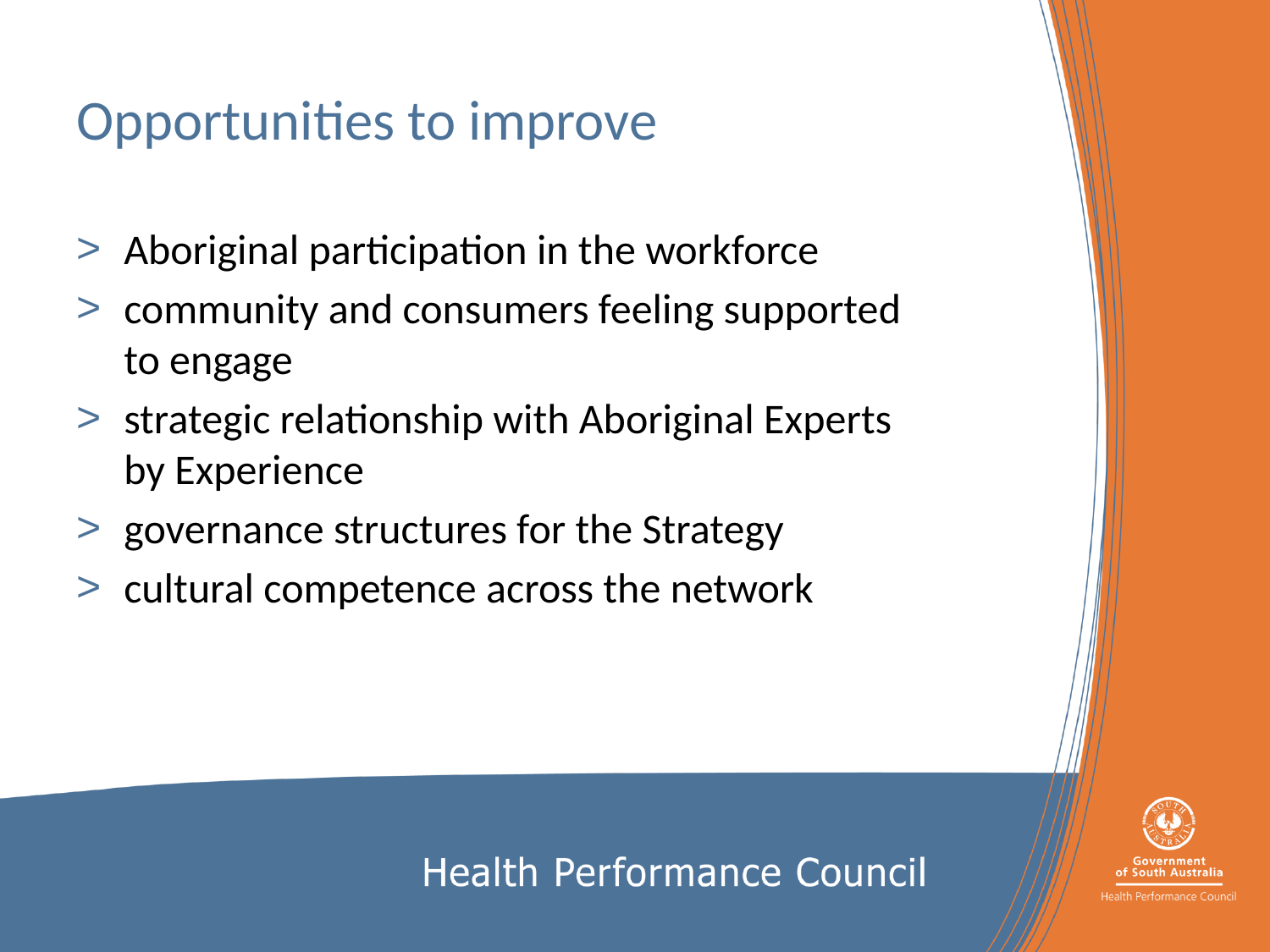

# Opportunities to improve
Aboriginal participation in the workforce
community and consumers feeling supported to engage
strategic relationship with Aboriginal Experts by Experience
governance structures for the Strategy
cultural competence across the network